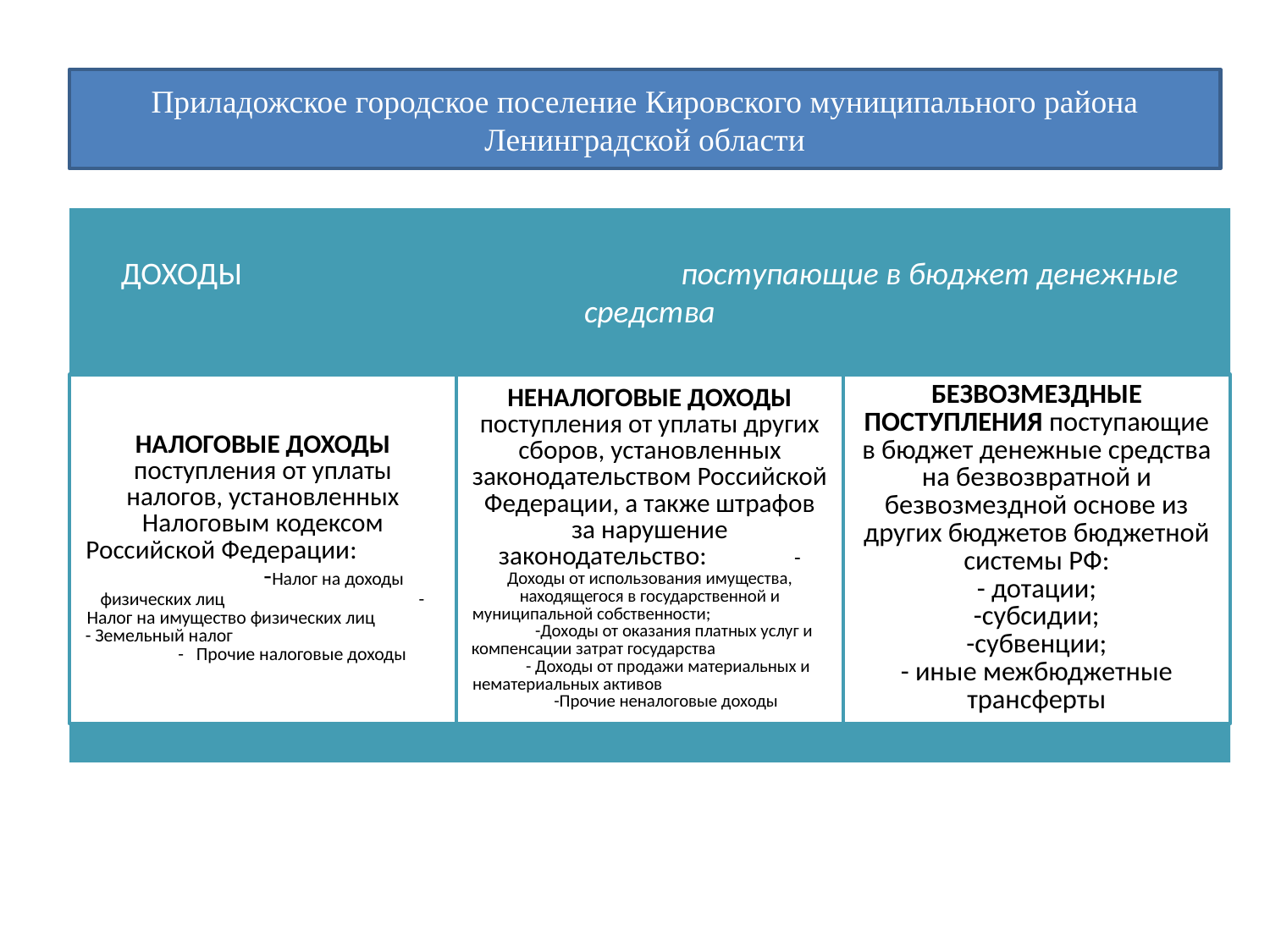

Приладожское городское поселение Кировского муниципального района Ленинградской области
ДОХОДЫ                                                             поступающие в бюджет денежные средства
НАЛОГОВЫЕ ДОХОДЫ поступления от уплаты налогов, установленных Налоговым кодексом Российской Федерации:                                       -Налог на доходы физических лиц                                              - Налог на имущество физических лиц                - Земельный налог                                                                -   Прочие налоговые доходы
НЕНАЛОГОВЫЕ ДОХОДЫ поступления от уплаты других сборов, установленных законодательством Российской Федерации, а также штрафов за нарушение законодательство:                  -Доходы от использования имущества, находящегося в государственной и муниципальной собственности;                                          -Доходы от оказания платных услуг и компенсации затрат государства                                      - Доходы от продажи материальных и нематериальных активов                                                  -Прочие неналоговые доходы
БЕЗВОЗМЕЗДНЫЕ ПОСТУПЛЕНИЯ поступающие в бюджет денежные средства на безвозвратной и безвозмездной основе из других бюджетов бюджетной системы РФ:
- дотации;
-субсидии;
-субвенции;
- иные межбюджетные трансферты